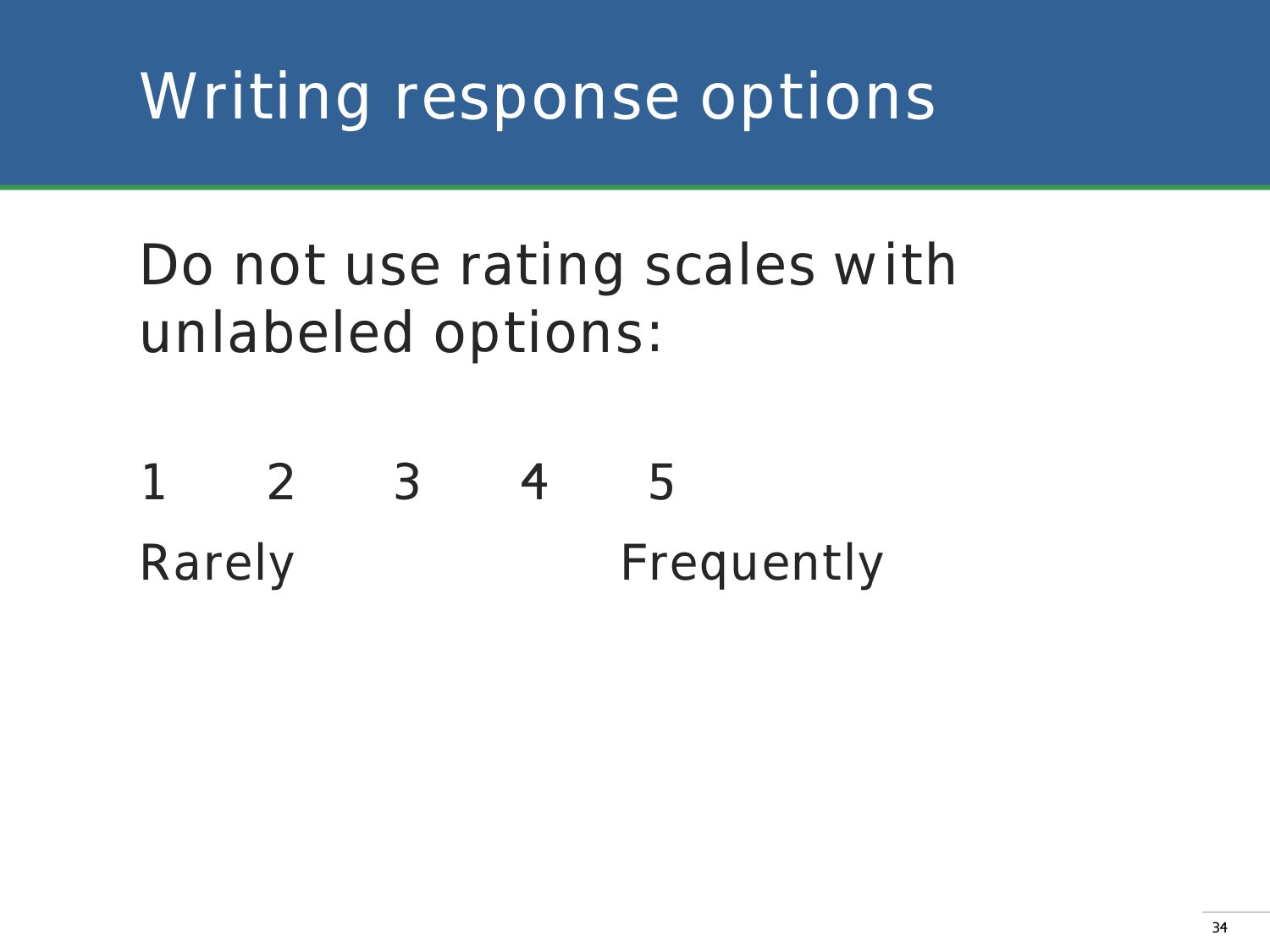

# Writing response options
Do not use rating scales with unlabeled options:

1	2	3	4	5
Rarely		       Frequently

34